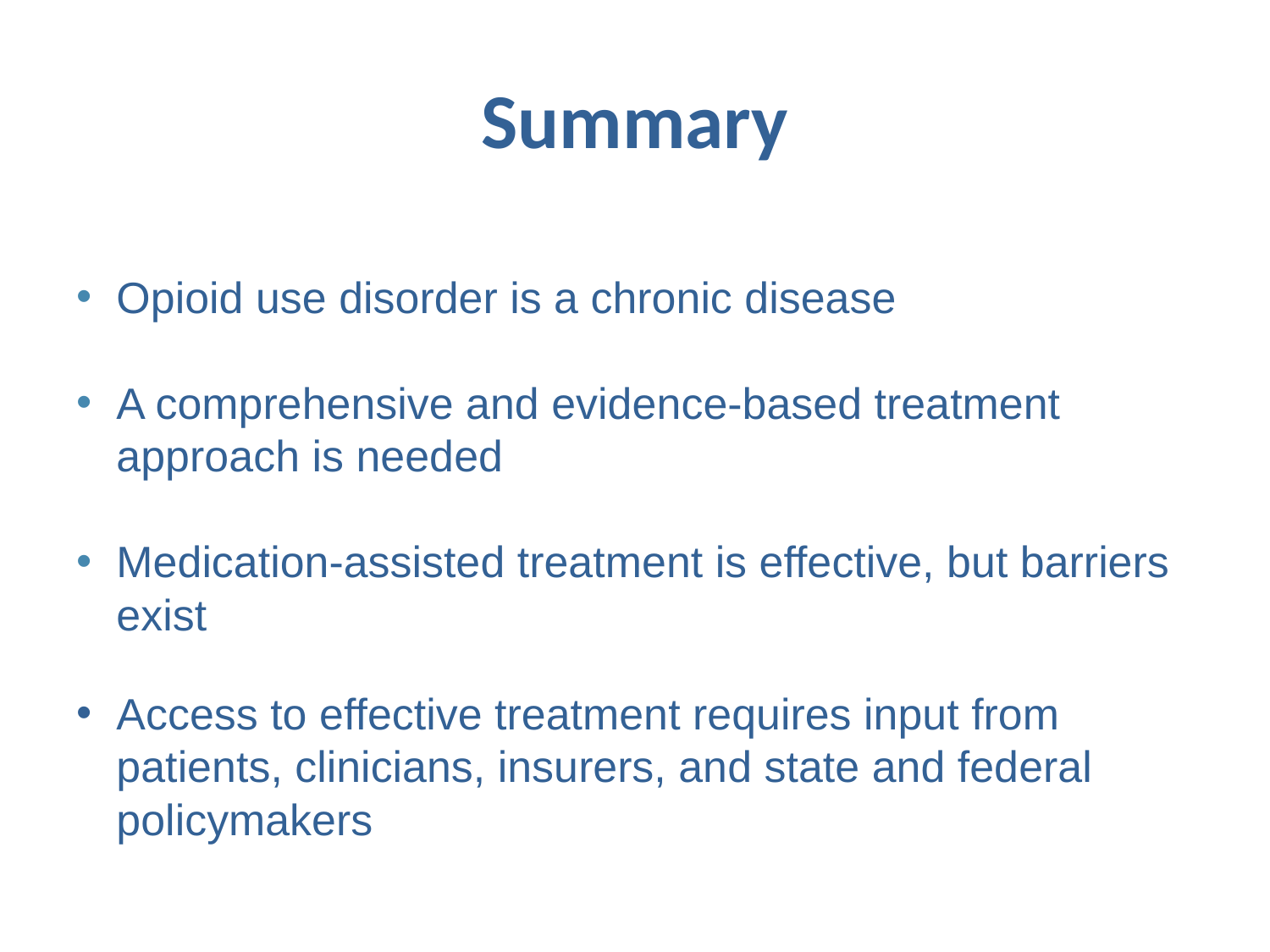

# Summary
Opioid use disorder is a chronic disease

A comprehensive and evidence-based treatment approach is needed

Medication-assisted treatment is effective, but barriers exist

Access to effective treatment requires input from patients, clinicians, insurers, and state and federal  policymakers